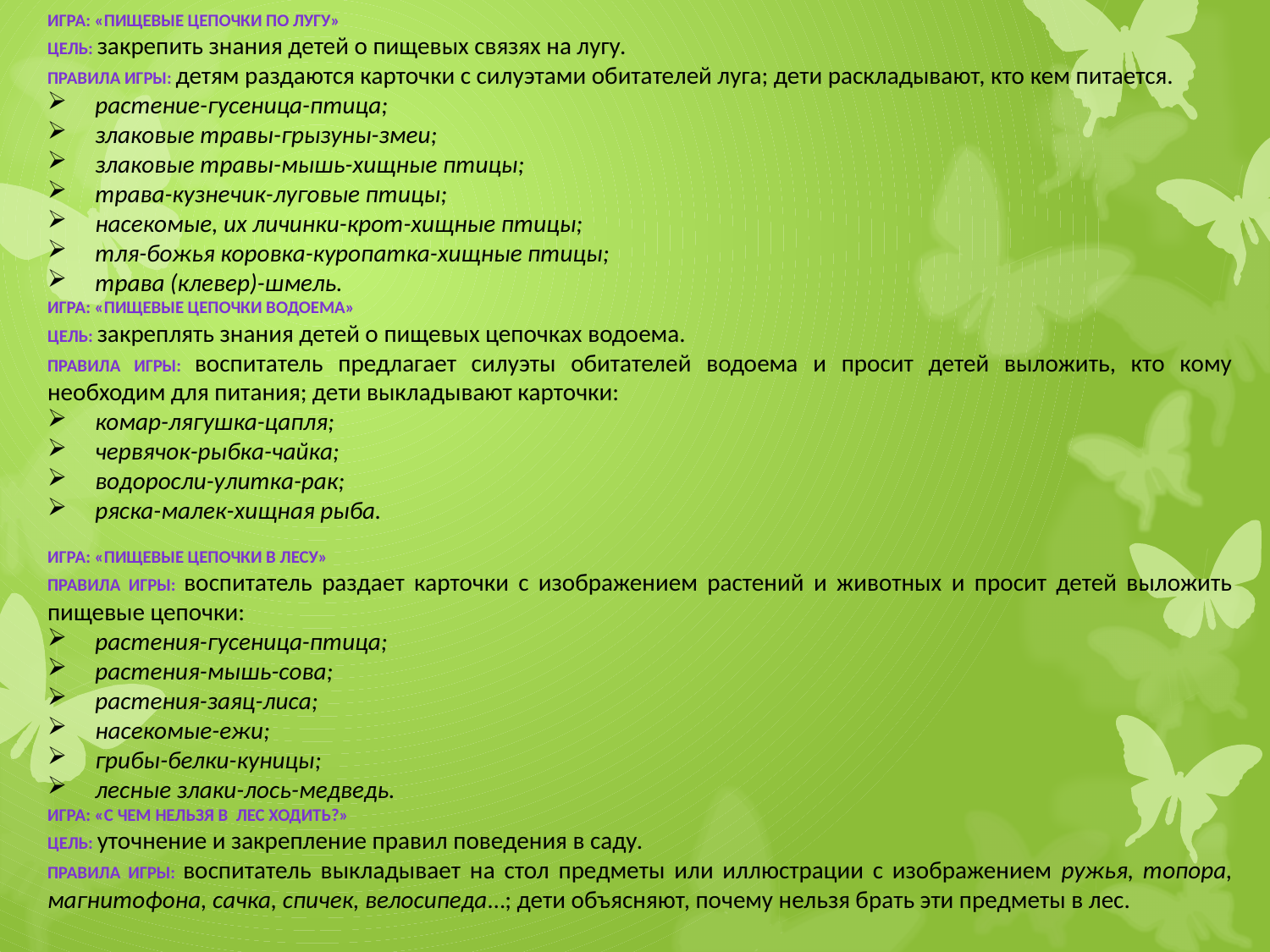

ИГРА: «ПИЩЕВЫЕ ЦЕПОЧКИ ПО ЛУГУ»
ЦЕЛЬ: закрепить знания детей о пищевых связях на лугу.
ПРАВИЛА ИГРЫ: детям раздаются карточки с силуэтами обитателей луга; дети раскладывают, кто кем питается.
растение-гусеница-птица;
злаковые травы-грызуны-змеи;
злаковые травы-мышь-хищные птицы;
трава-кузнечик-луговые птицы;
насекомые, их личинки-крот-хищные птицы;
тля-божья коровка-куропатка-хищные птицы;
трава (клевер)-шмель.
ИГРА: «ПИЩЕВЫЕ ЦЕПОЧКИ ВОДОЕМА»
ЦЕЛЬ: закреплять знания детей о пищевых цепочках водоема.
ПРАВИЛА ИГРЫ: воспитатель предлагает силуэты обитателей водоема и просит детей выложить, кто кому необходим для питания; дети выкладывают карточки:
комар-лягушка-цапля;
червячок-рыбка-чайка;
водоросли-улитка-рак;
ряска-малек-хищная рыба.

ИГРА: «ПИЩЕВЫЕ ЦЕПОЧКИ В ЛЕСУ»
ПРАВИЛА ИГРЫ: воспитатель раздает карточки с изображением растений и животных и просит детей выложить пищевые цепочки:
растения-гусеница-птица;
растения-мышь-сова;
растения-заяц-лиса;
насекомые-ежи;
грибы-белки-куницы;
лесные злаки-лось-медведь.
ИГРА: «С ЧЕМ НЕЛЬЗЯ В  ЛЕС ХОДИТЬ?»
ЦЕЛЬ: уточнение и закрепление правил поведения в саду.
ПРАВИЛА ИГРЫ: воспитатель выкладывает на стол предметы или иллюстрации с изображением ружья, топора, магнитофона, сачка, спичек, велосипеда…; дети объясняют, почему нельзя брать эти предметы в лес.